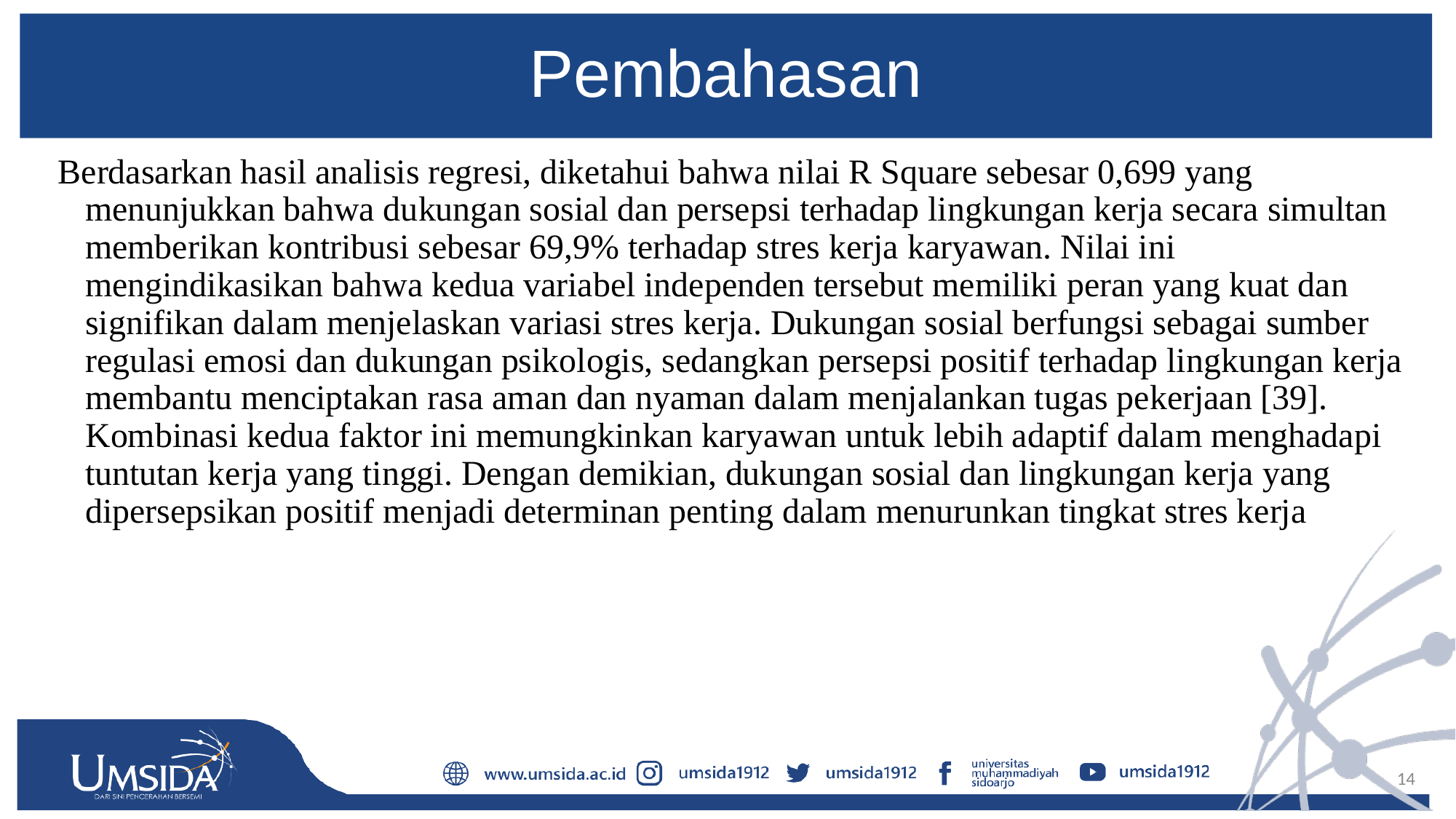

# Pembahasan
Berdasarkan hasil analisis regresi, diketahui bahwa nilai R Square sebesar 0,699 yang menunjukkan bahwa dukungan sosial dan persepsi terhadap lingkungan kerja secara simultan memberikan kontribusi sebesar 69,9% terhadap stres kerja karyawan. Nilai ini mengindikasikan bahwa kedua variabel independen tersebut memiliki peran yang kuat dan signifikan dalam menjelaskan variasi stres kerja. Dukungan sosial berfungsi sebagai sumber regulasi emosi dan dukungan psikologis, sedangkan persepsi positif terhadap lingkungan kerja membantu menciptakan rasa aman dan nyaman dalam menjalankan tugas pekerjaan [39]. Kombinasi kedua faktor ini memungkinkan karyawan untuk lebih adaptif dalam menghadapi tuntutan kerja yang tinggi. Dengan demikian, dukungan sosial dan lingkungan kerja yang dipersepsikan positif menjadi determinan penting dalam menurunkan tingkat stres kerja